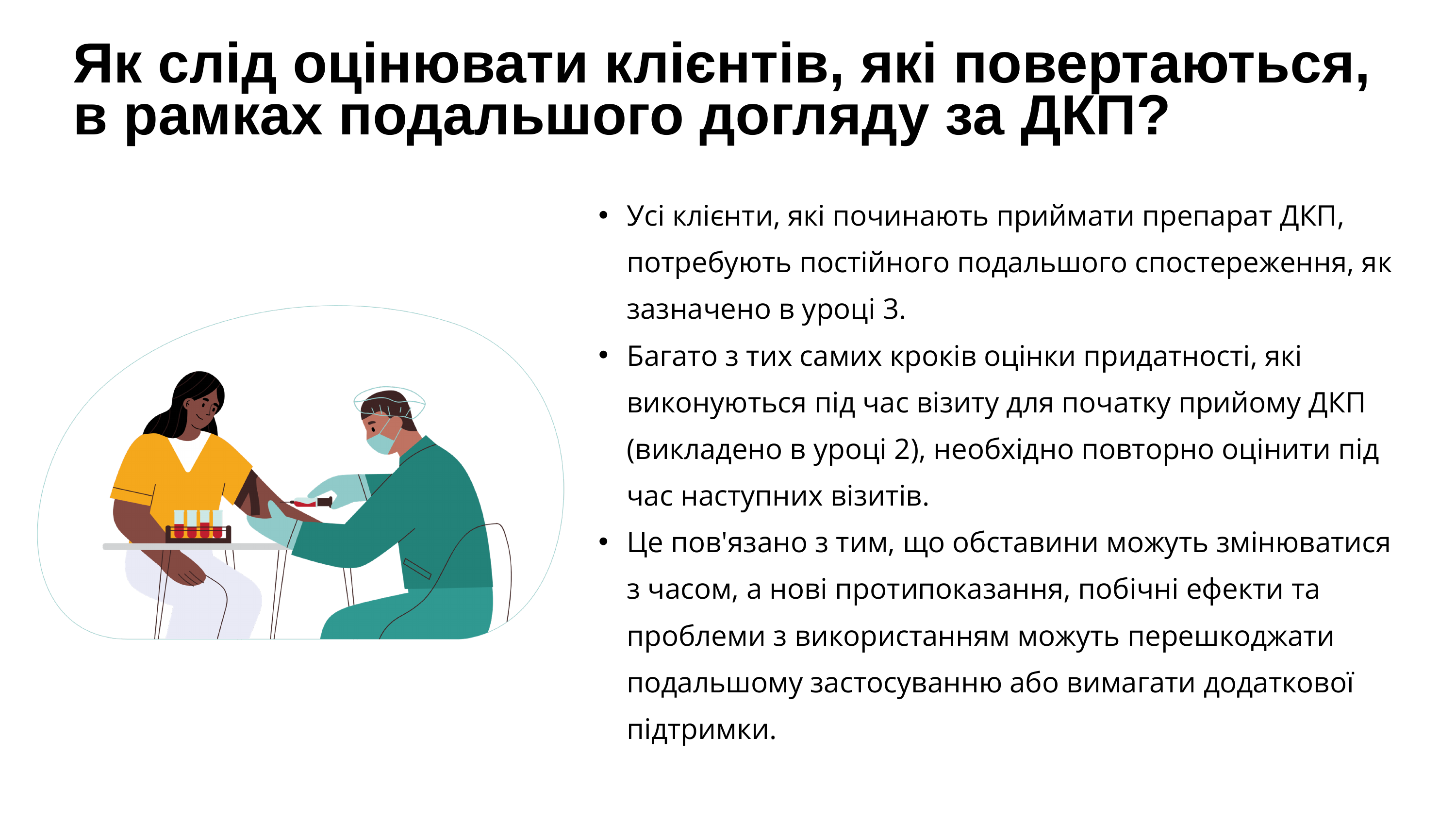

Як слід оцінювати клієнтів, які повертаються, в рамках подальшого догляду за ДКП?
Усі клієнти, які починають приймати препарат ДКП, потребують постійного подальшого спостереження, як зазначено в уроці 3.
Багато з тих самих кроків оцінки придатності, які виконуються під час візиту для початку прийому ДКП (викладено в уроці 2), необхідно повторно оцінити під час наступних візитів.
Це пов'язано з тим, що обставини можуть змінюватися з часом, а нові протипоказання, побічні ефекти та проблеми з використанням можуть перешкоджати подальшому застосуванню або вимагати додаткової підтримки.